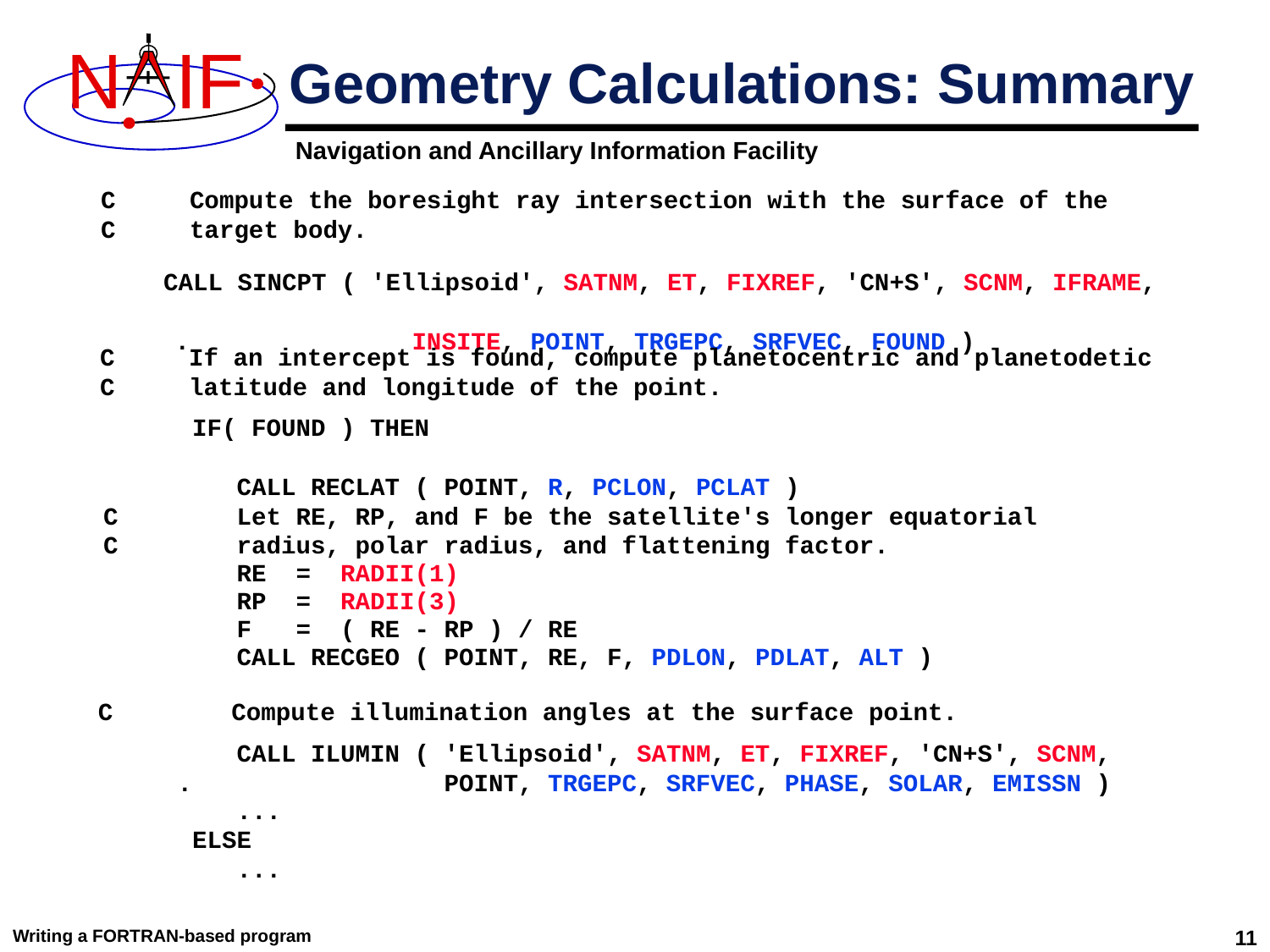

# Geometry Calculations: Summary
  C     Compute the boresight ray intersection with the surface of the
  C     target body.
      CALL SINCPT ( 'Ellipsoid', SATNM, ET, FIXREF, 'CN+S', SCNM, IFRAME,
       .               INSITE, POINT, TRGEPC, SRFVEC, FOUND )
   C     If an intercept is found, compute planetocentric and planetodetic
   C     latitude and longitude of the point.
      IF( FOUND ) THEN

         CALL RECLAT ( POINT, R, PCLON, PCLAT )
C        Let RE, RP, and F be the satellite's longer equatorial
C        radius, polar radius, and flattening factor.
         RE  =  RADII(1)
         RP  =  RADII(3)
         F   =  ( RE - RP ) / RE
         CALL RECGEO ( POINT, RE, F, PDLON, PDLAT, ALT )
C        Compute illumination angles at the surface point.
         CALL ILUMIN ( 'Ellipsoid', SATNM, ET, FIXREF, 'CN+S', SCNM,
     .                 POINT, TRGEPC, SRFVEC, PHASE, SOLAR, EMISSN )
         ...
      ELSE
         ...
Writing a FORTRAN-based program
11